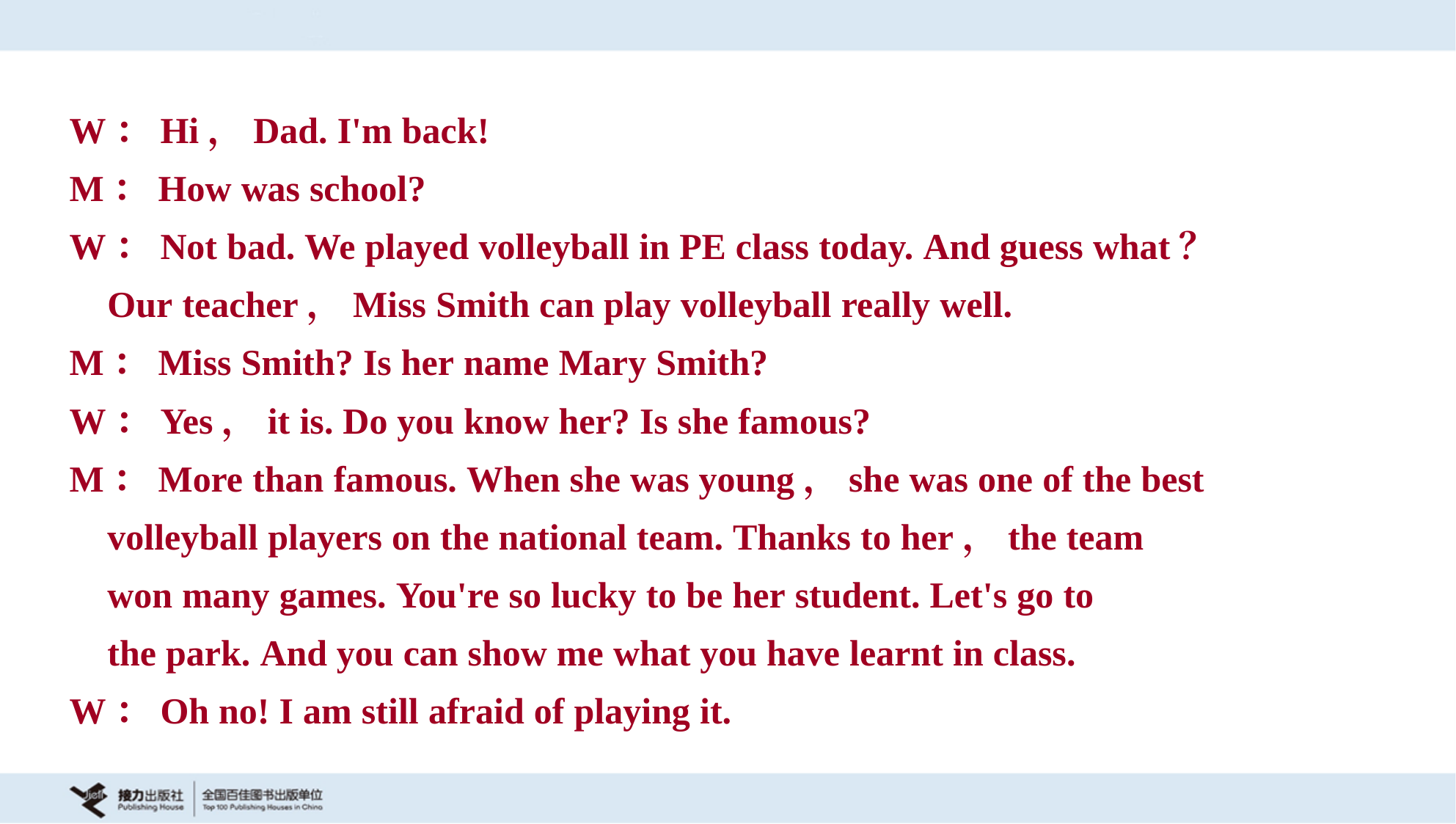

W：Hi，Dad. I'm back!
M：How was school?
W：Not bad. We played volleyball in PE class today. And guess what？
    Our teacher，Miss Smith can play volleyball really well.
M：Miss Smith? Is her name Mary Smith?
W：Yes，it is. Do you know her? Is she famous?
M：More than famous. When she was young，she was one of the best
    volleyball players on the national team. Thanks to her，the team
    won many games. You're so lucky to be her student. Let's go to
    the park. And you can show me what you have learnt in class.
W：Oh no! I am still afraid of playing it.